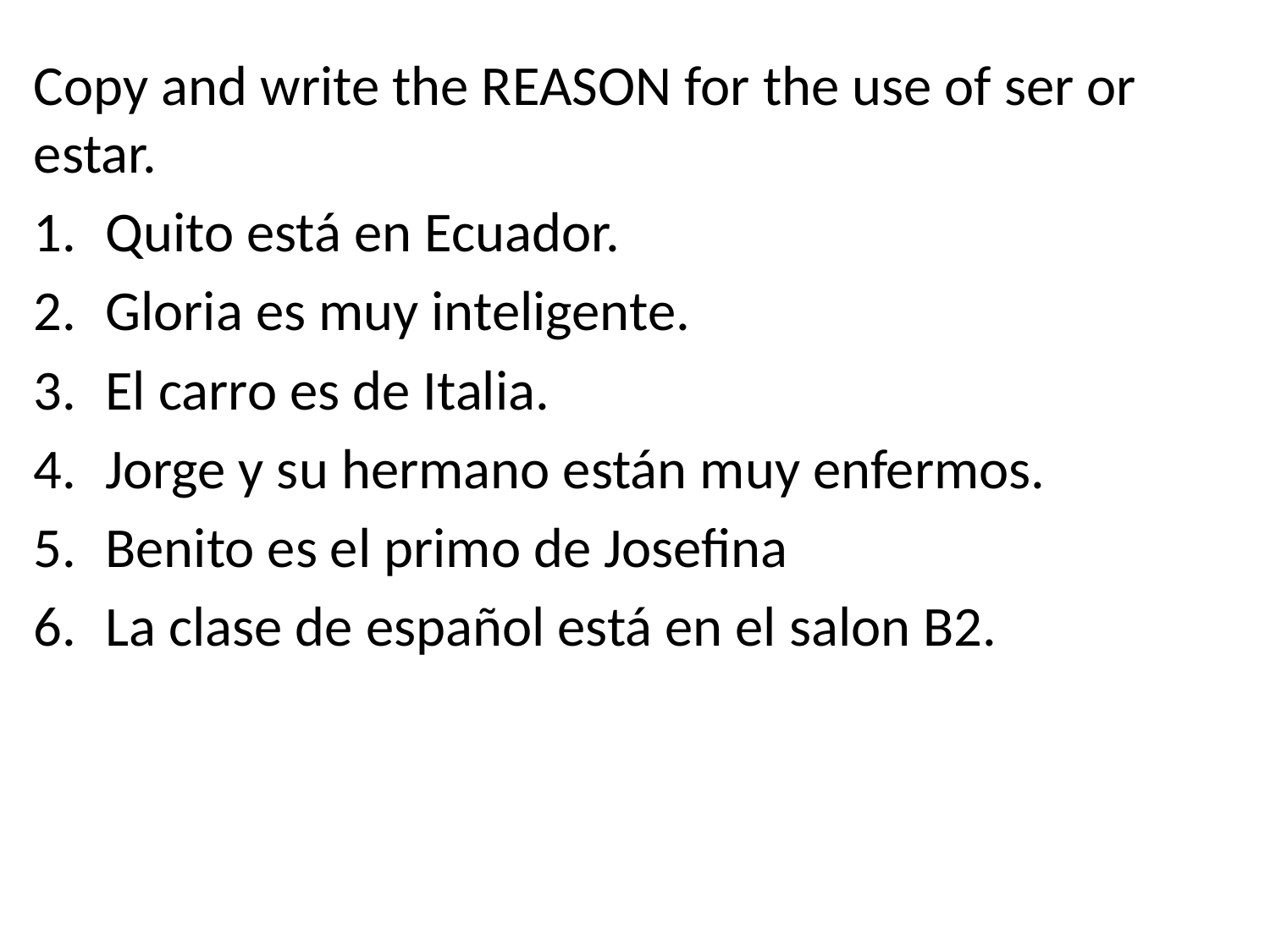

Copy and write the REASON for the use of ser or estar.
Quito está en Ecuador.
Gloria es muy inteligente.
El carro es de Italia.
Jorge y su hermano están muy enfermos.
Benito es el primo de Josefina
La clase de español está en el salon B2.